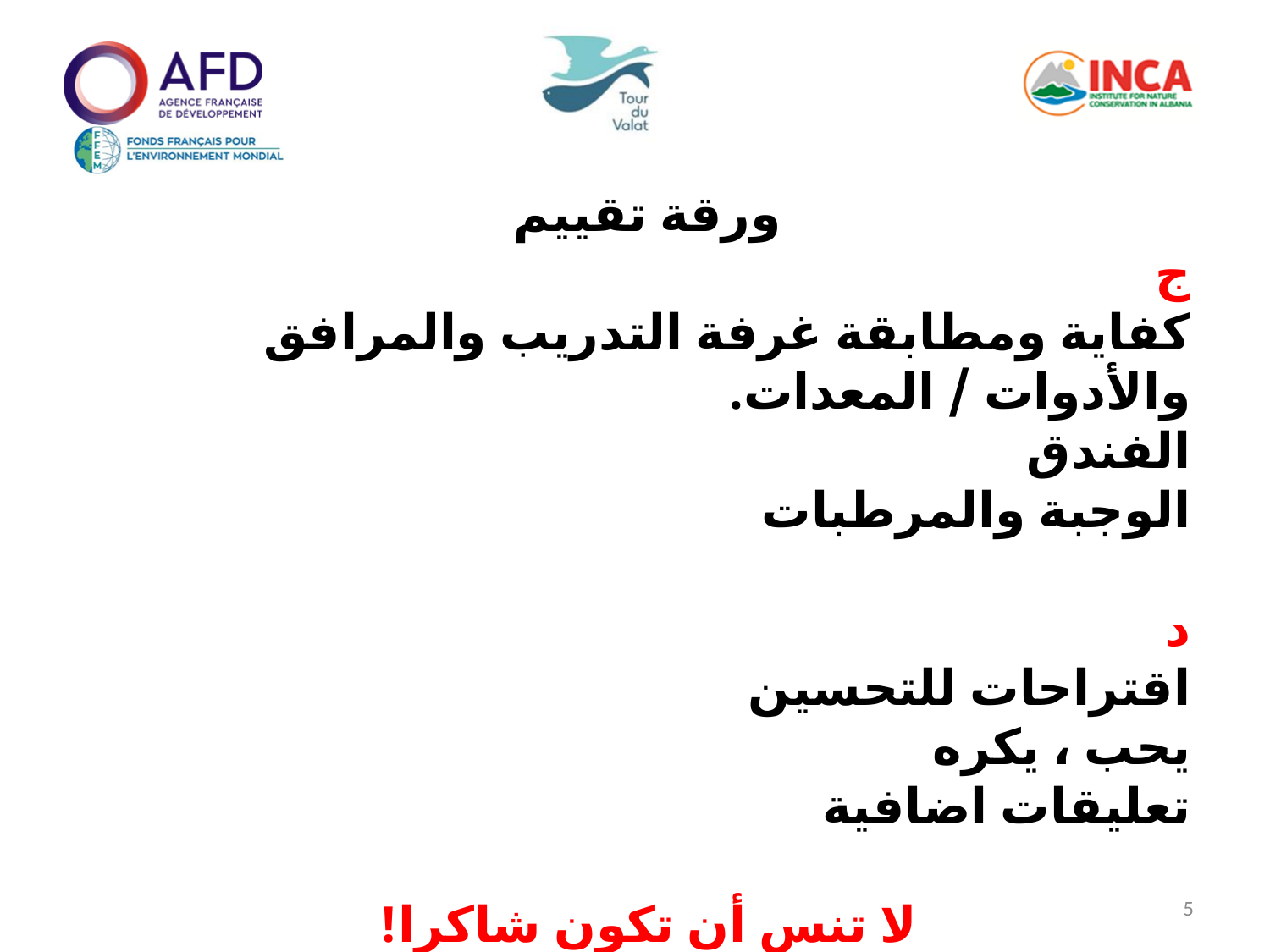

ورقة تقييم
ج
كفاية ومطابقة غرفة التدريب والمرافق والأدوات / المعدات.
الفندق
الوجبة والمرطبات

د
اقتراحات للتحسين
يحب ، يكره
تعليقات اضافية

لا تنس أن تكون شاكرا!

5